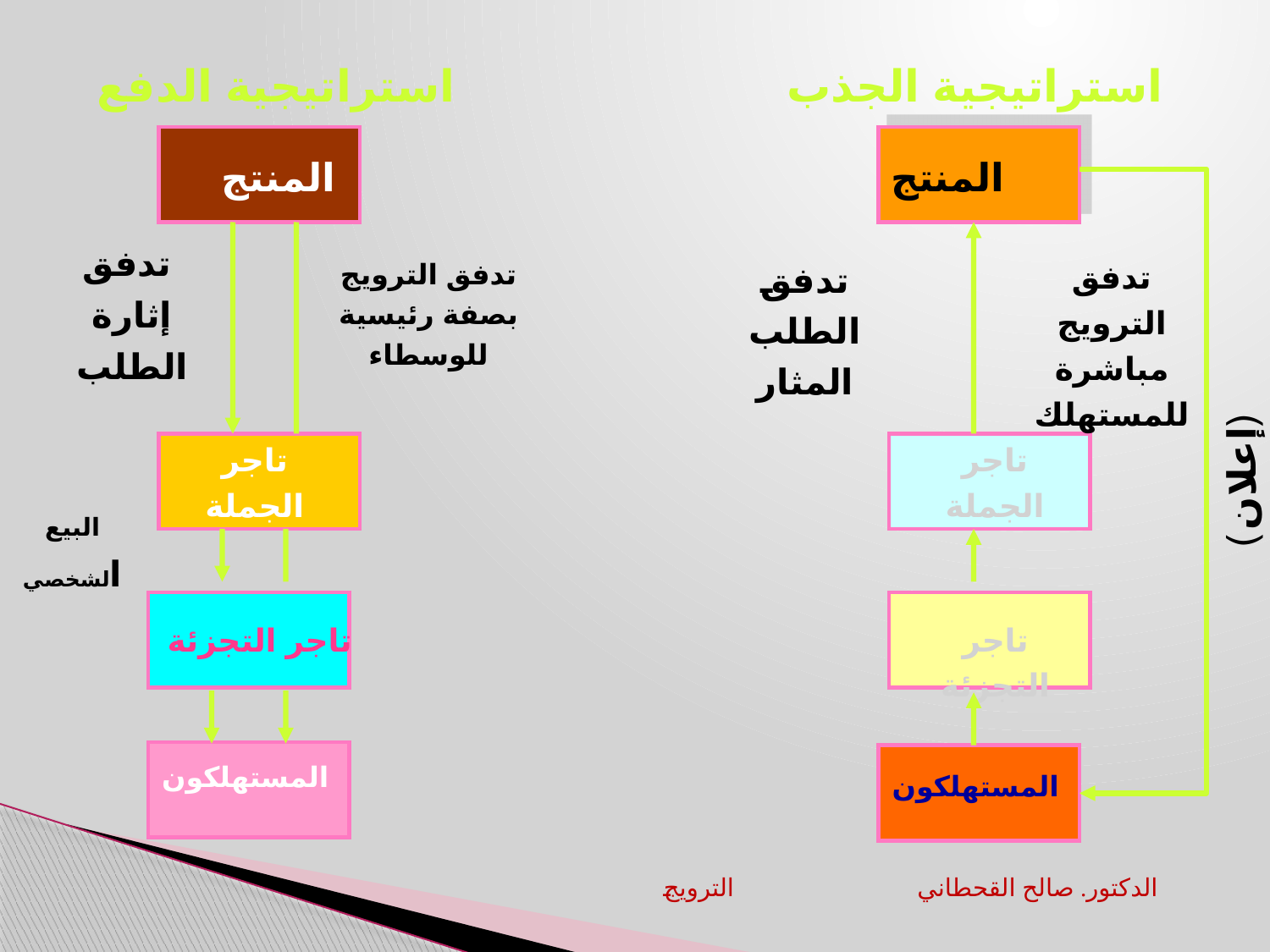

استراتيجية الدفع
استراتيجية الجذب

المنتج
المنتج

تدفق
إثارة
الطلب
تدفق الترويج بصفة رئيسية للوسطاء
تدفق الطلب المثار
تدفق الترويج مباشرة للمستهلك
تاجر الجملة
تاجر الجملة

(إعلان)
البيع الشخصي

تاجر التجزئة
تاجر التجزئة

المستهلكون
المستهلكون
الترويج		الدكتور. صالح القحطاني